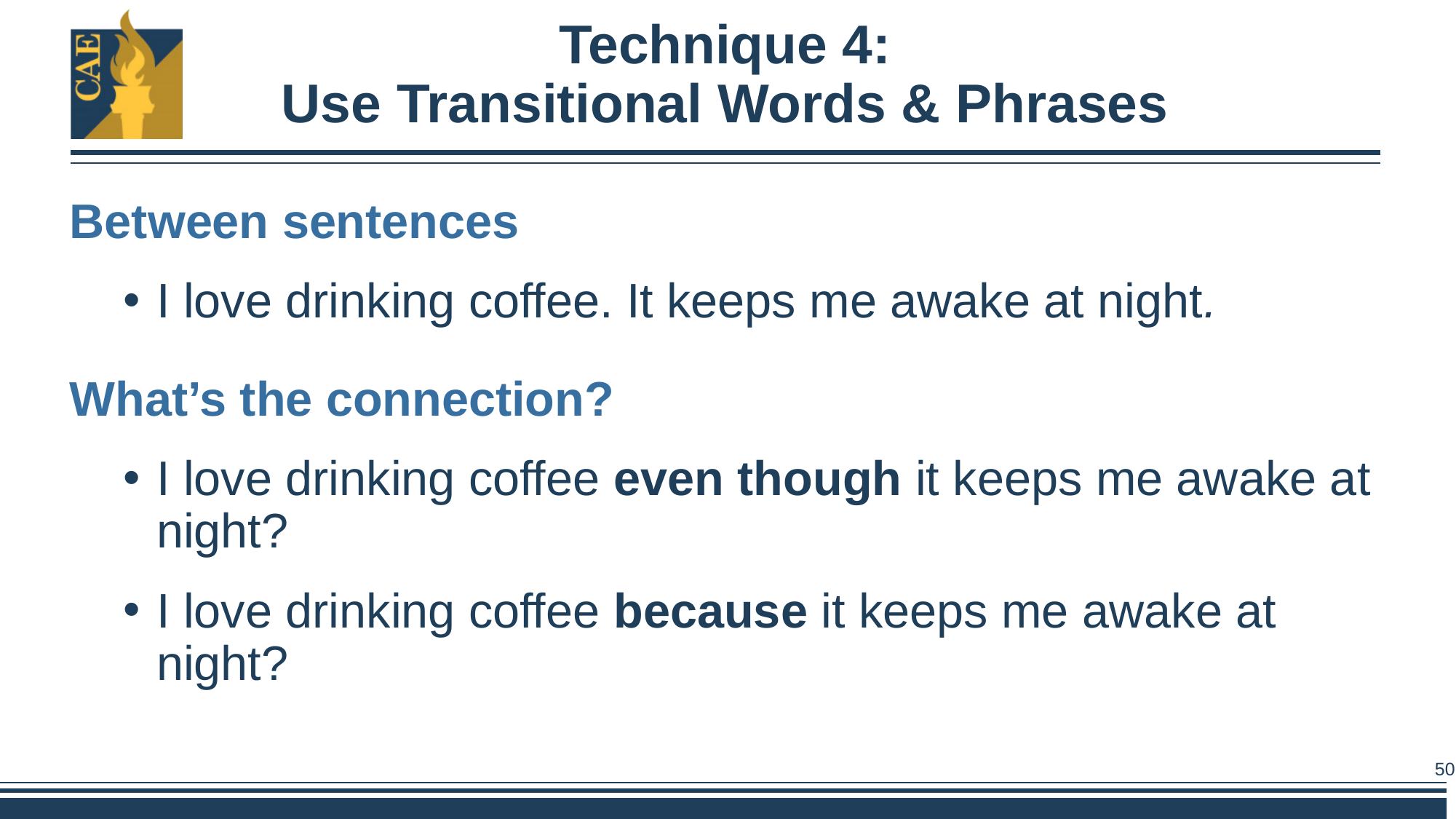

# Technique 4: Use Transitional Words & Phrases
Between sentences
I love drinking coffee. It keeps me awake at night.
What’s the connection?
I love drinking coffee even though it keeps me awake at night?
I love drinking coffee because it keeps me awake at night?
50